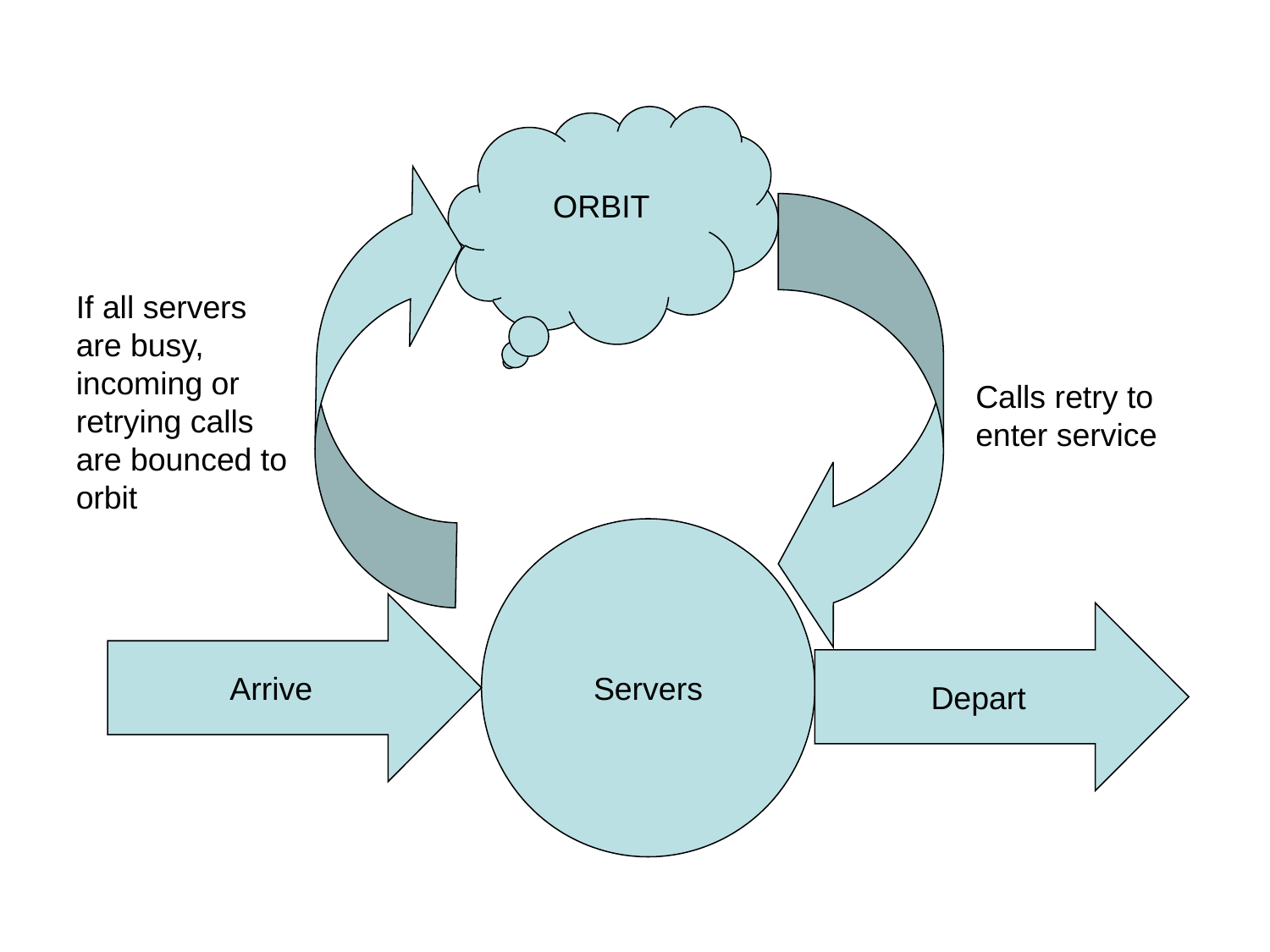

ORBIT

If all servers are busy, incoming or retrying calls are bounced to orbit
Calls retry to enter service
Servers
Arrive
Depart